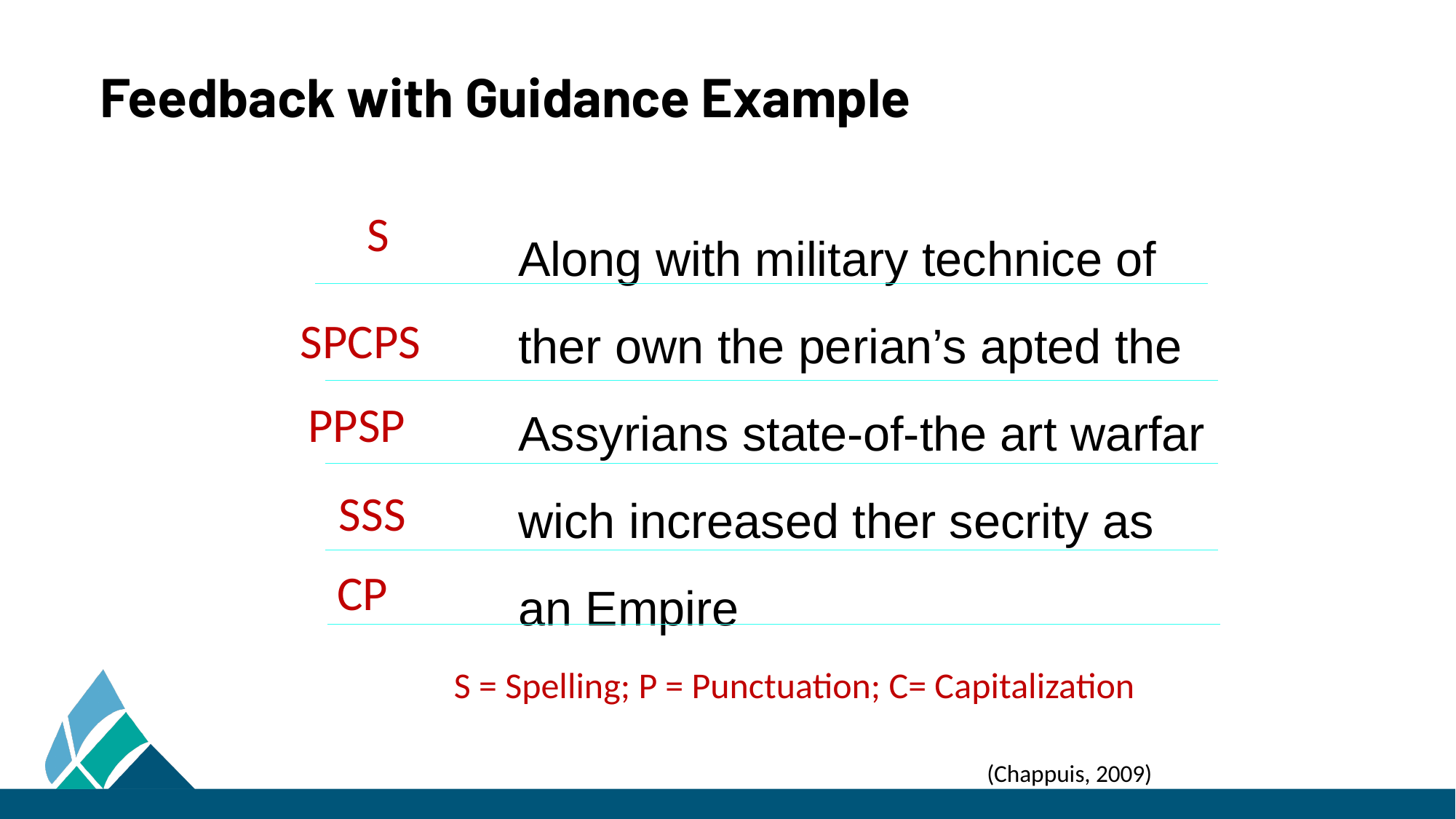

# Feedback with Guidance Example
Along with military technice of
ther own the perian’s apted the
Assyrians state-of-the art warfar
wich increased ther secrity as
an Empire
S
SPCPS
PPSP
SSS
CP
 S = Spelling; P = Punctuation; C= Capitalization
(Chappuis, 2009)